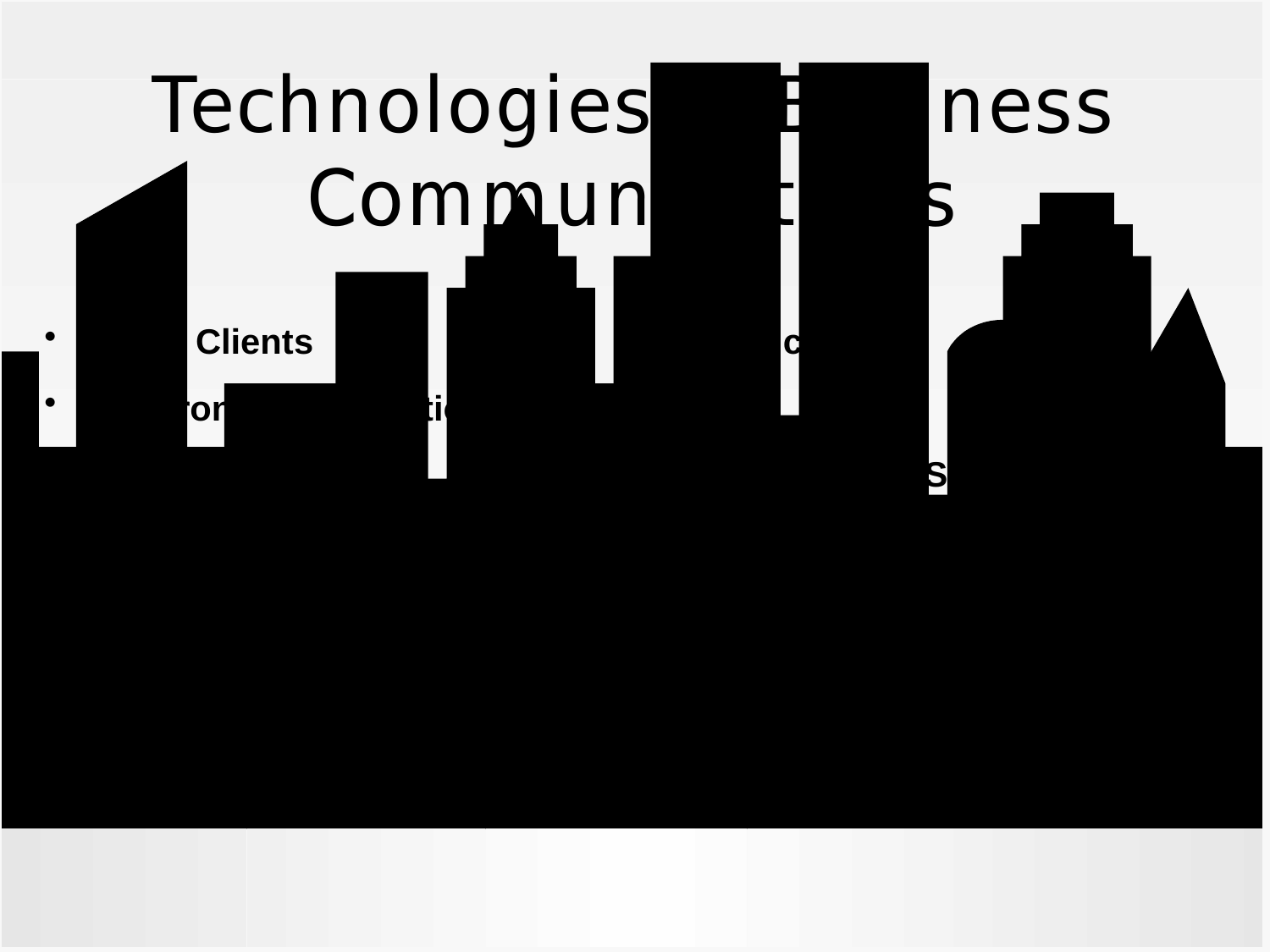

# Technologies in Business Communications
Email Clients
Electronic Presentations
Wikis
Video/Tele Conferencing
Intranets & Shared Workspaces
Blogs
Podcast
IM
RSS (Really Simple Syndication)
Websites
Different Social Medias